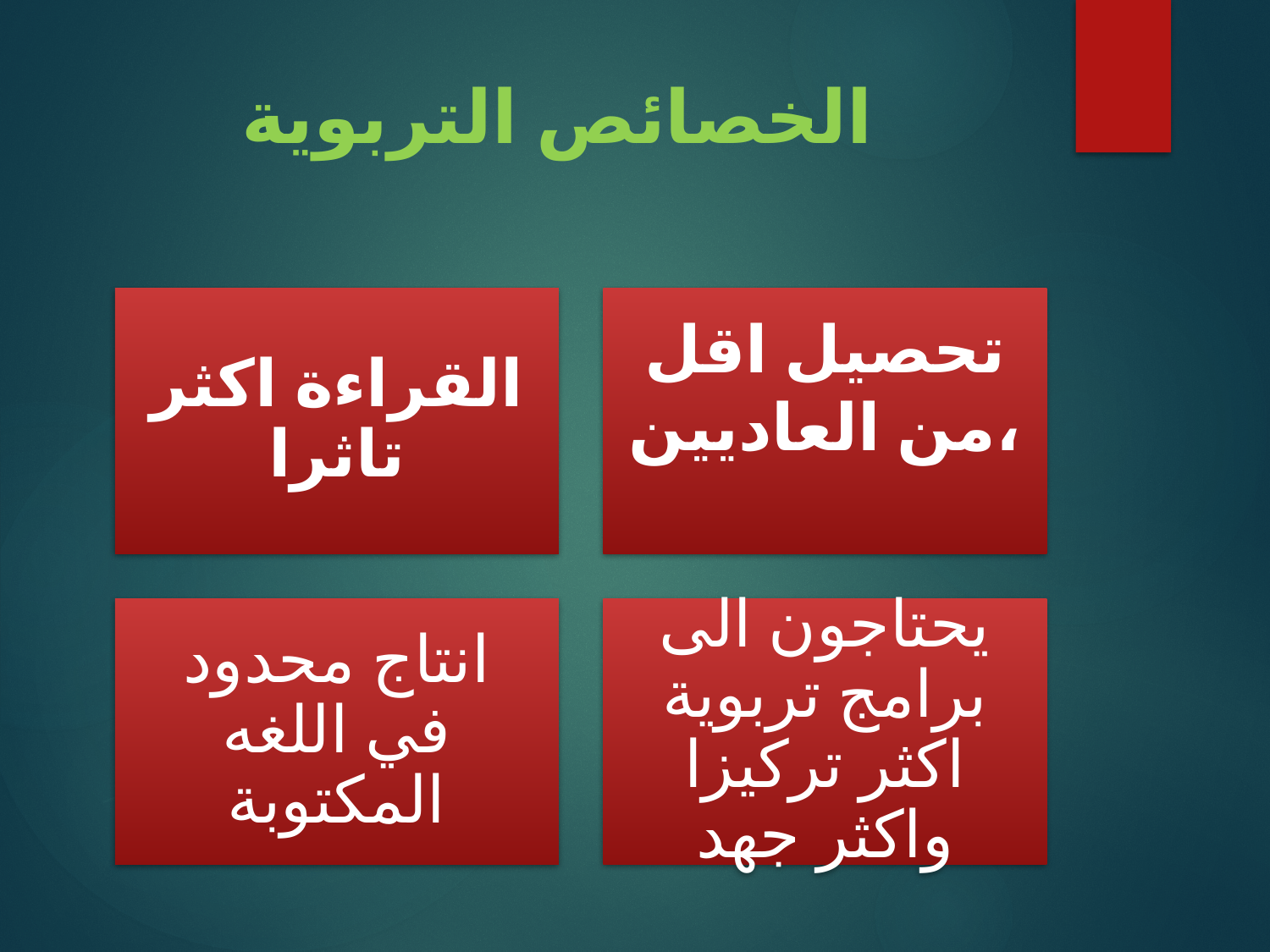

# الخصائص التربوية
القراءة اكثر تاثرا
تحصيل اقل من العاديين،

انتاج محدود في اللغه المكتوبة
يحتاجون الى برامج تربوية اكثر تركيزا واكثر جهد